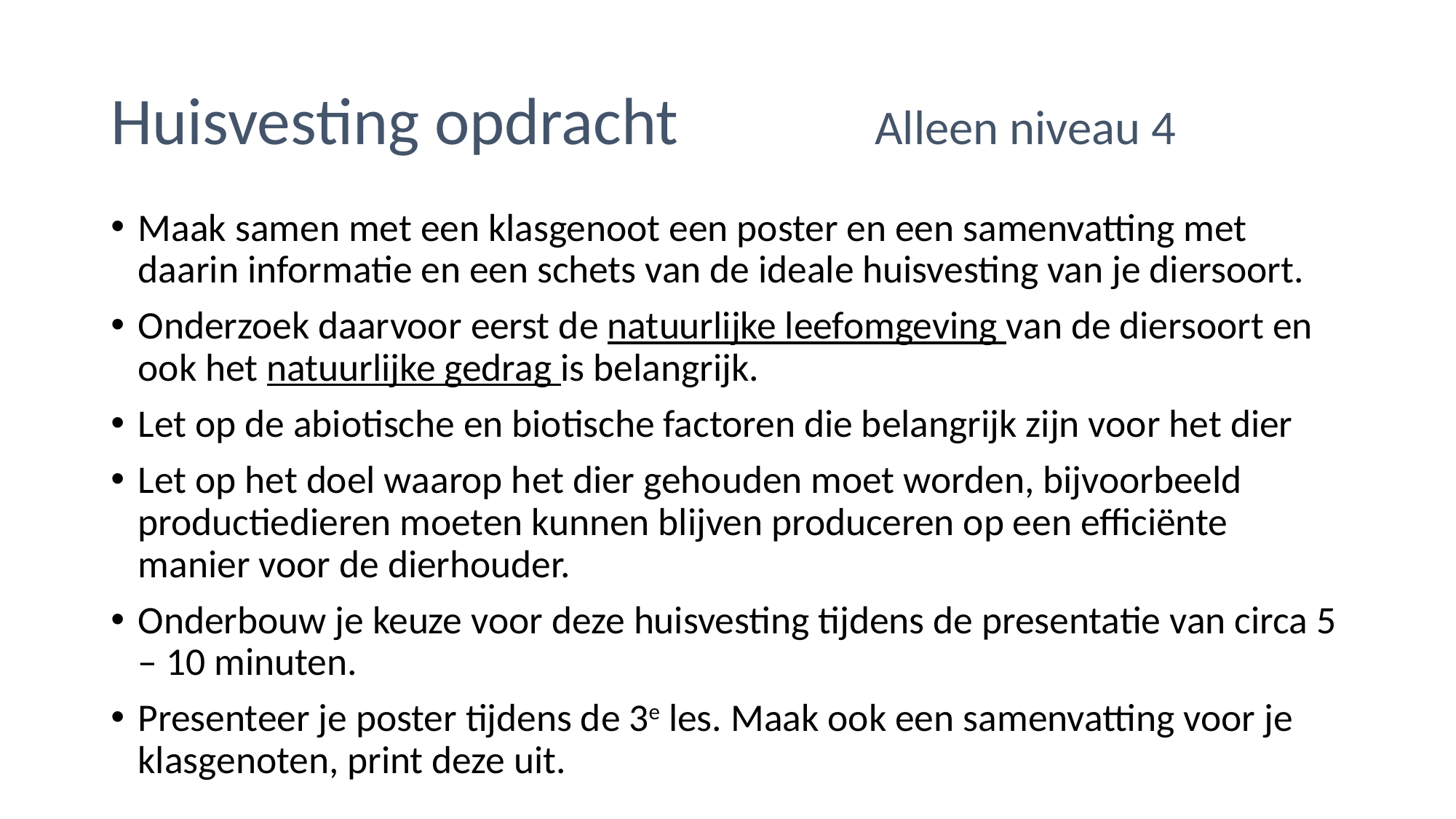

# Huisvesting opdracht		Alleen niveau 4
Maak samen met een klasgenoot een poster en een samenvatting met daarin informatie en een schets van de ideale huisvesting van je diersoort.
Onderzoek daarvoor eerst de natuurlijke leefomgeving van de diersoort en  ook het natuurlijke gedrag is belangrijk.
Let op de abiotische en biotische factoren die belangrijk zijn voor het dier
Let op het doel waarop het dier gehouden moet worden, bijvoorbeeld productiedieren moeten kunnen blijven produceren op een efficiënte manier voor de dierhouder.
Onderbouw je keuze voor deze huisvesting tijdens de presentatie van circa 5 – 10 minuten.
Presenteer je poster tijdens de 3e les. Maak ook een samenvatting voor je klasgenoten, print deze uit.